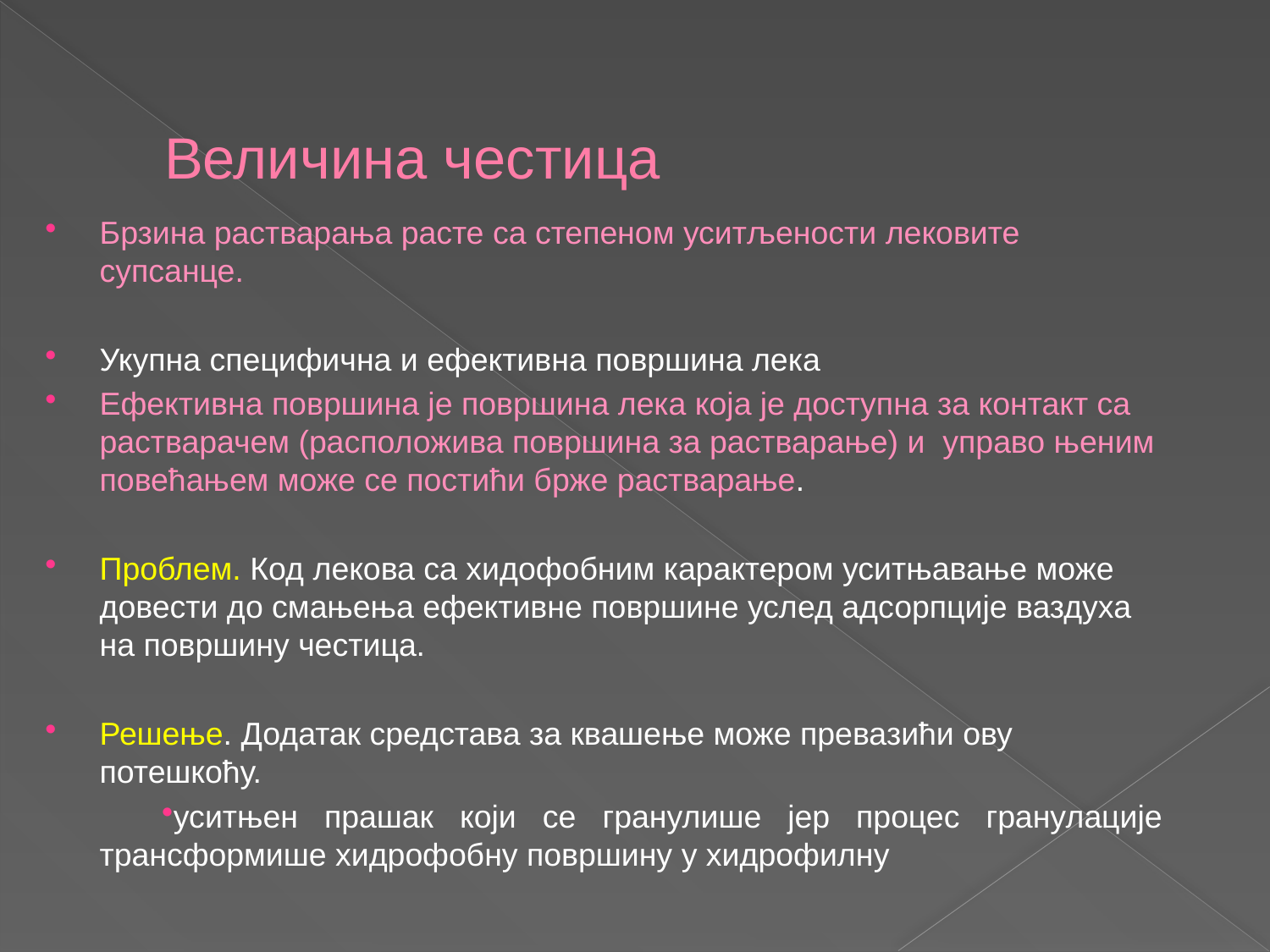

Величина честица
Брзина растварања расте са степеном уситљености лековите супсанце.

Укупна специфична и ефективна површина лека
Ефективна површина је површина лека која је доступна за контакт са растварачем (расположива површина за растварање) и  управо њеним повећањем може се постићи брже растварање.

Проблем. Код лекова са хидофобним карактером уситњавање може довести до смањења ефективне површине услед адсорпције ваздуха на површину честица.

Решење. Додатак средстава за квашење може превазићи ову потешкоћу.
уситњен прашак који се гранулише јер процес гранулације трансформише хидрофобну површину у хидрофилну